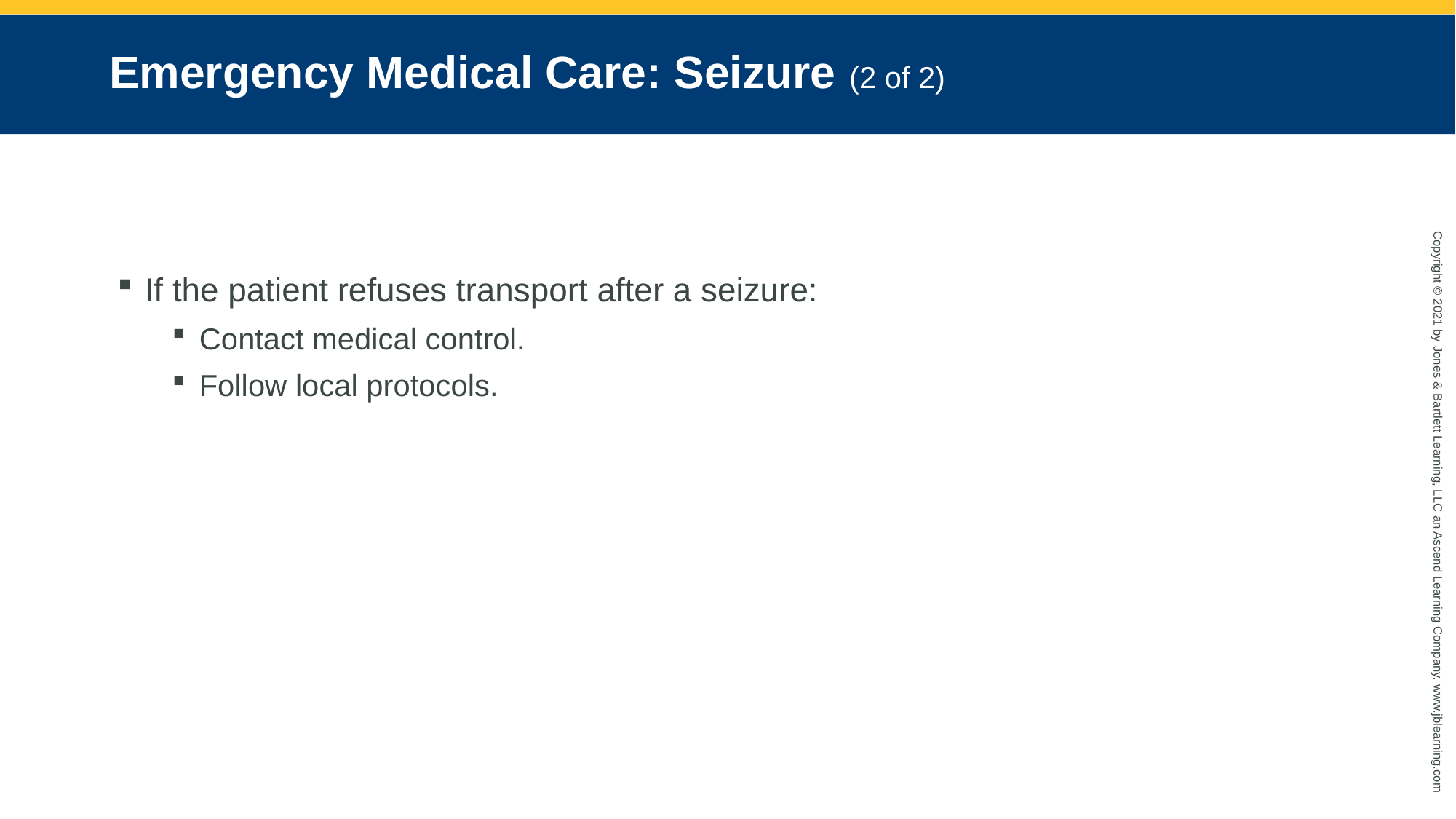

# Emergency Medical Care: Seizure (2 of 2)
If the patient refuses transport after a seizure:
Contact medical control.
Follow local protocols.